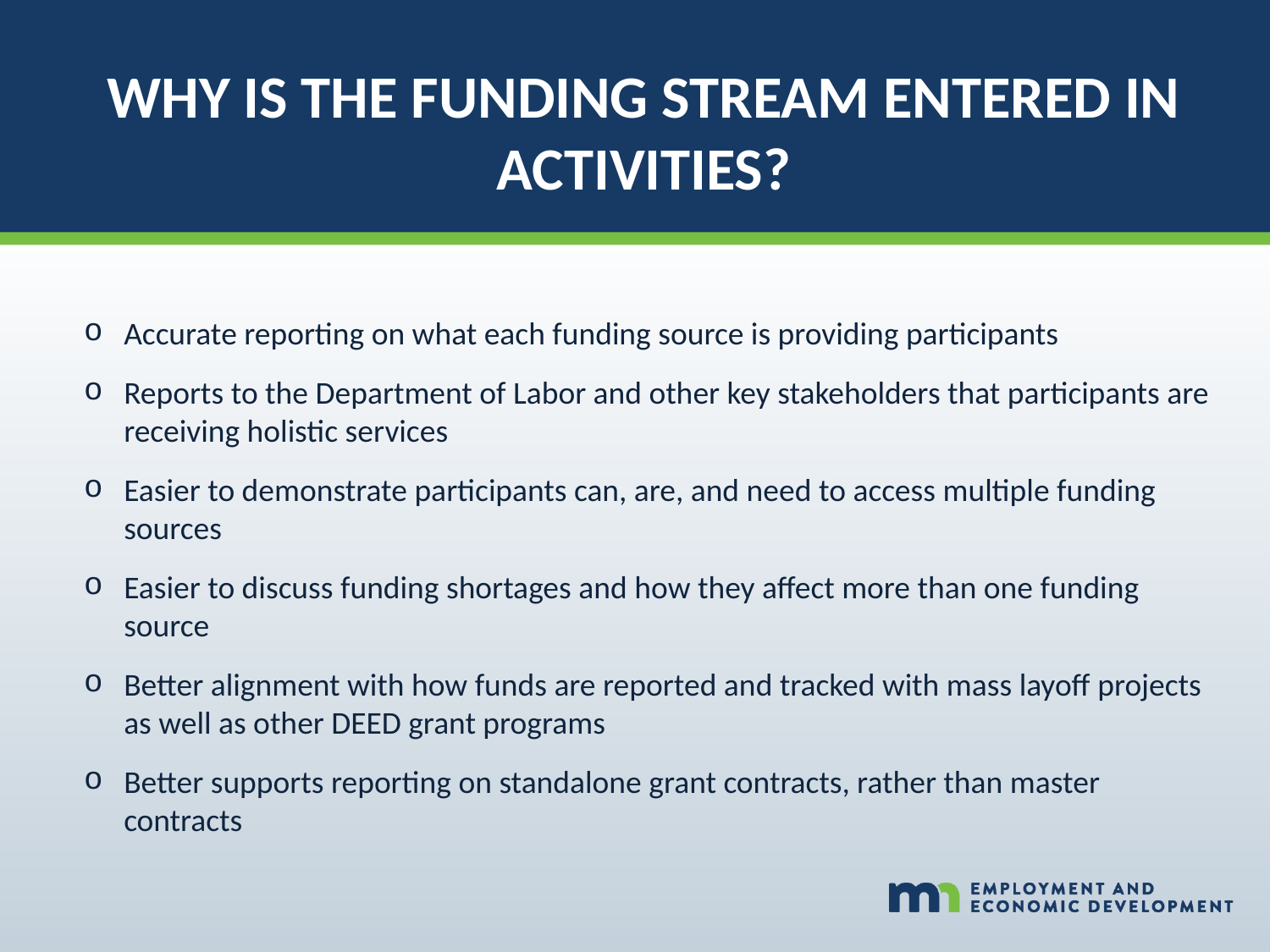

WHY IS THE FUNDING STREAM ENTERED IN ACTIVITIES?
Accurate reporting on what each funding source is providing participants
Reports to the Department of Labor and other key stakeholders that participants are receiving holistic services
Easier to demonstrate participants can, are, and need to access multiple funding sources
Easier to discuss funding shortages and how they affect more than one funding source
Better alignment with how funds are reported and tracked with mass layoff projects as well as other DEED grant programs
Better supports reporting on standalone grant contracts, rather than master contracts